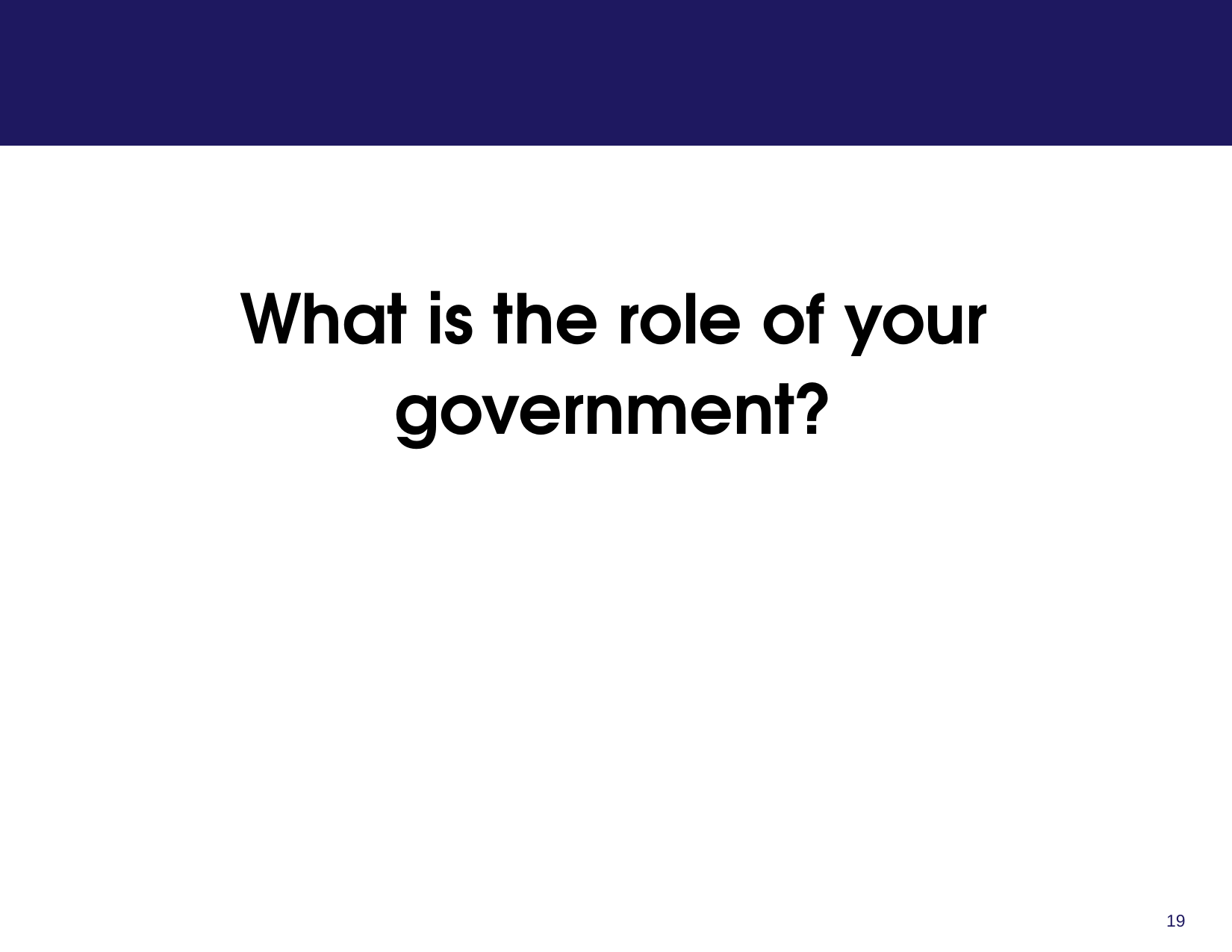

What is the role of your government?
19